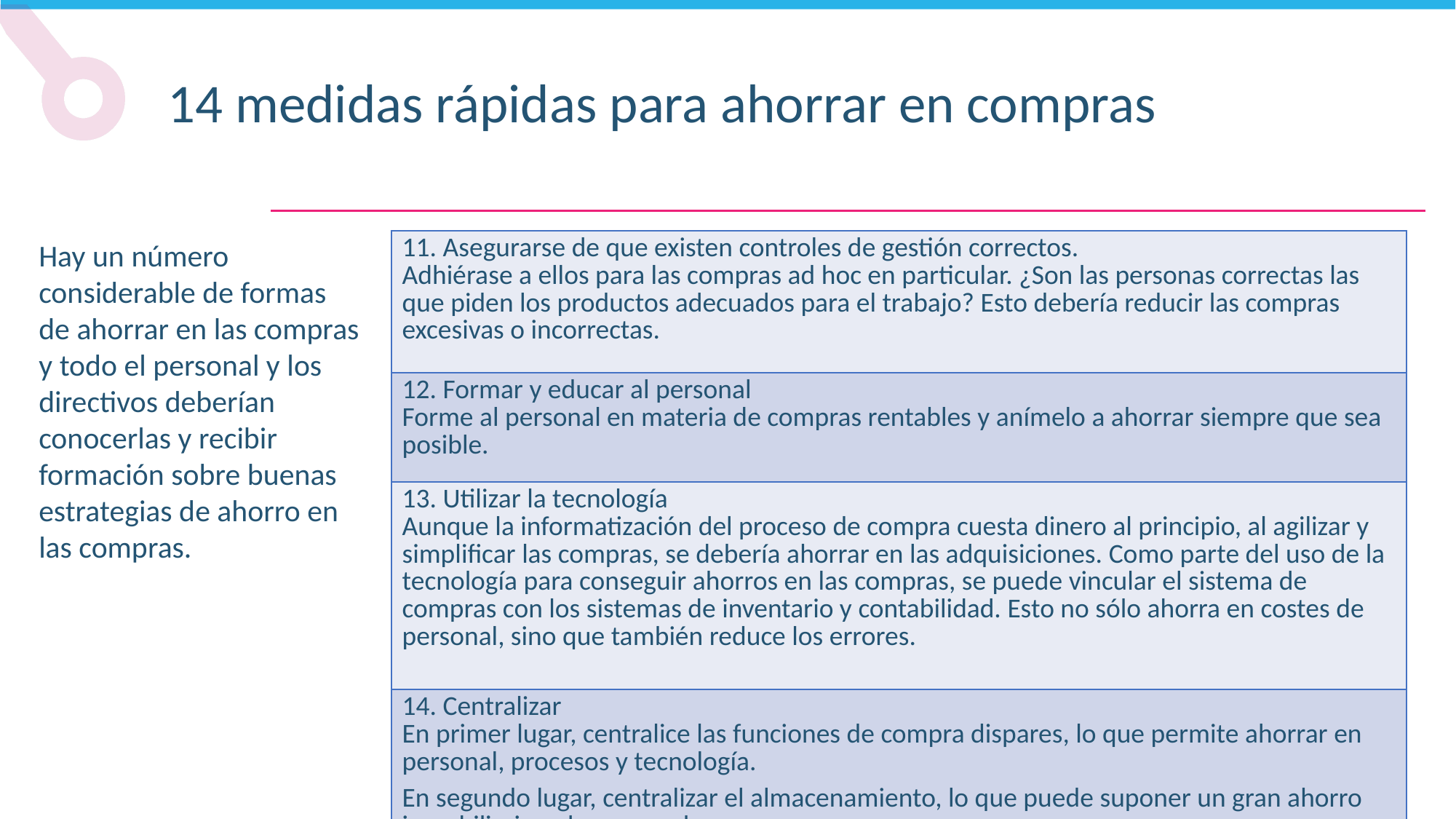

14 medidas rápidas para ahorrar en compras
| 11. Asegurarse de que existen controles de gestión correctos. Adhiérase a ellos para las compras ad hoc en particular. ¿Son las personas correctas las que piden los productos adecuados para el trabajo? Esto debería reducir las compras excesivas o incorrectas. |
| --- |
| 12. Formar y educar al personal Forme al personal en materia de compras rentables y anímelo a ahorrar siempre que sea posible. |
| 13. Utilizar la tecnología Aunque la informatización del proceso de compra cuesta dinero al principio, al agilizar y simplificar las compras, se debería ahorrar en las adquisiciones. Como parte del uso de la tecnología para conseguir ahorros en las compras, se puede vincular el sistema de compras con los sistemas de inventario y contabilidad. Esto no sólo ahorra en costes de personal, sino que también reduce los errores. |
| 14. Centralizar En primer lugar, centralice las funciones de compra dispares, lo que permite ahorrar en personal, procesos y tecnología. En segundo lugar, centralizar el almacenamiento, lo que puede suponer un gran ahorro inmobiliario y de personal |
Hay un número considerable de formas de ahorrar en las compras y todo el personal y los directivos deberían conocerlas y recibir formación sobre buenas estrategias de ahorro en las compras.